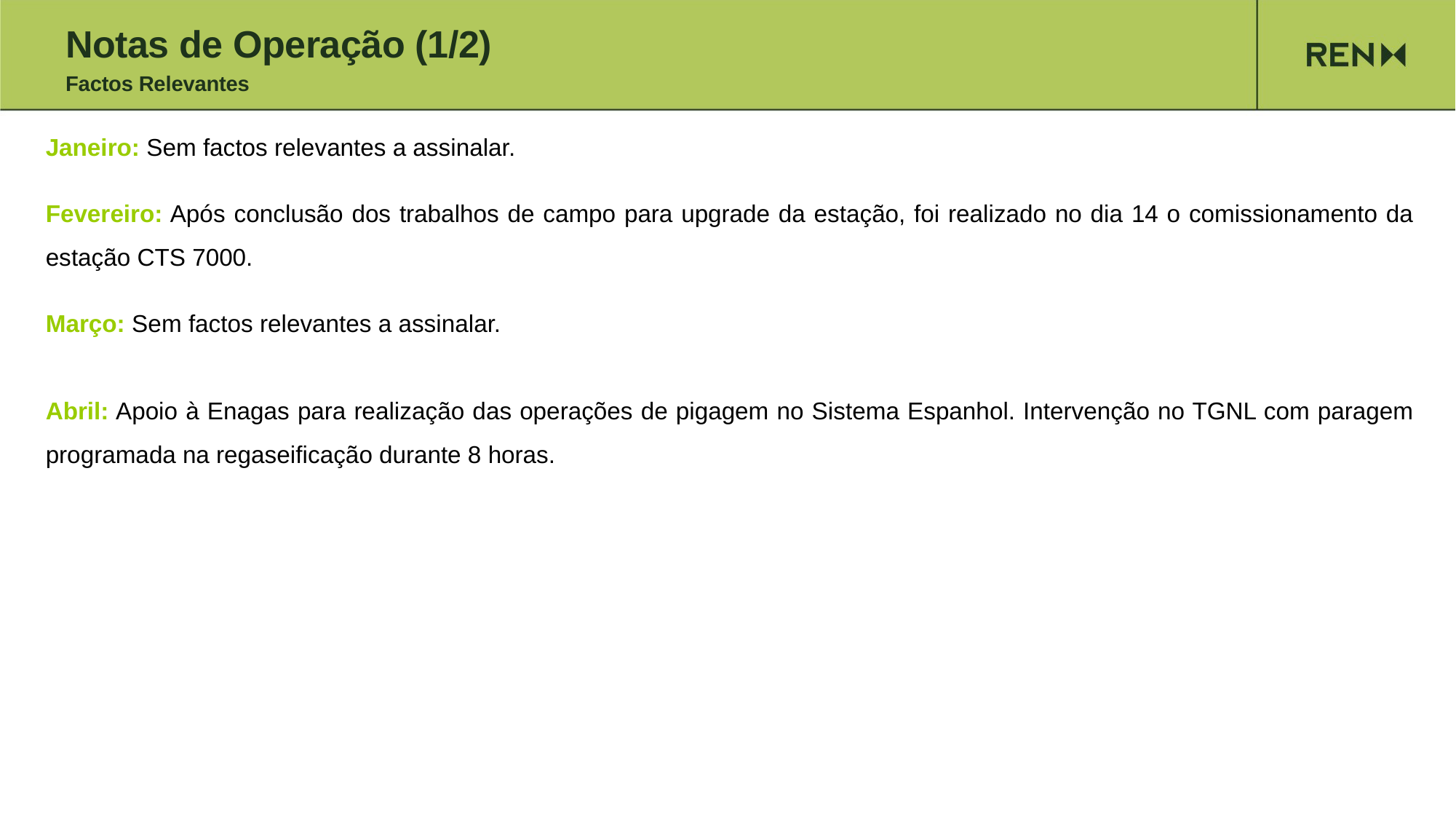

Notas de Operação (1/2)
Factos Relevantes
Janeiro: Sem factos relevantes a assinalar.

Fevereiro: Após conclusão dos trabalhos de campo para upgrade da estação, foi realizado no dia 14 o comissionamento da estação CTS 7000.

Março: Sem factos relevantes a assinalar.

Abril: Apoio à Enagas para realização das operações de pigagem no Sistema Espanhol. Intervenção no TGNL com paragem programada na regaseificação durante 8 horas.